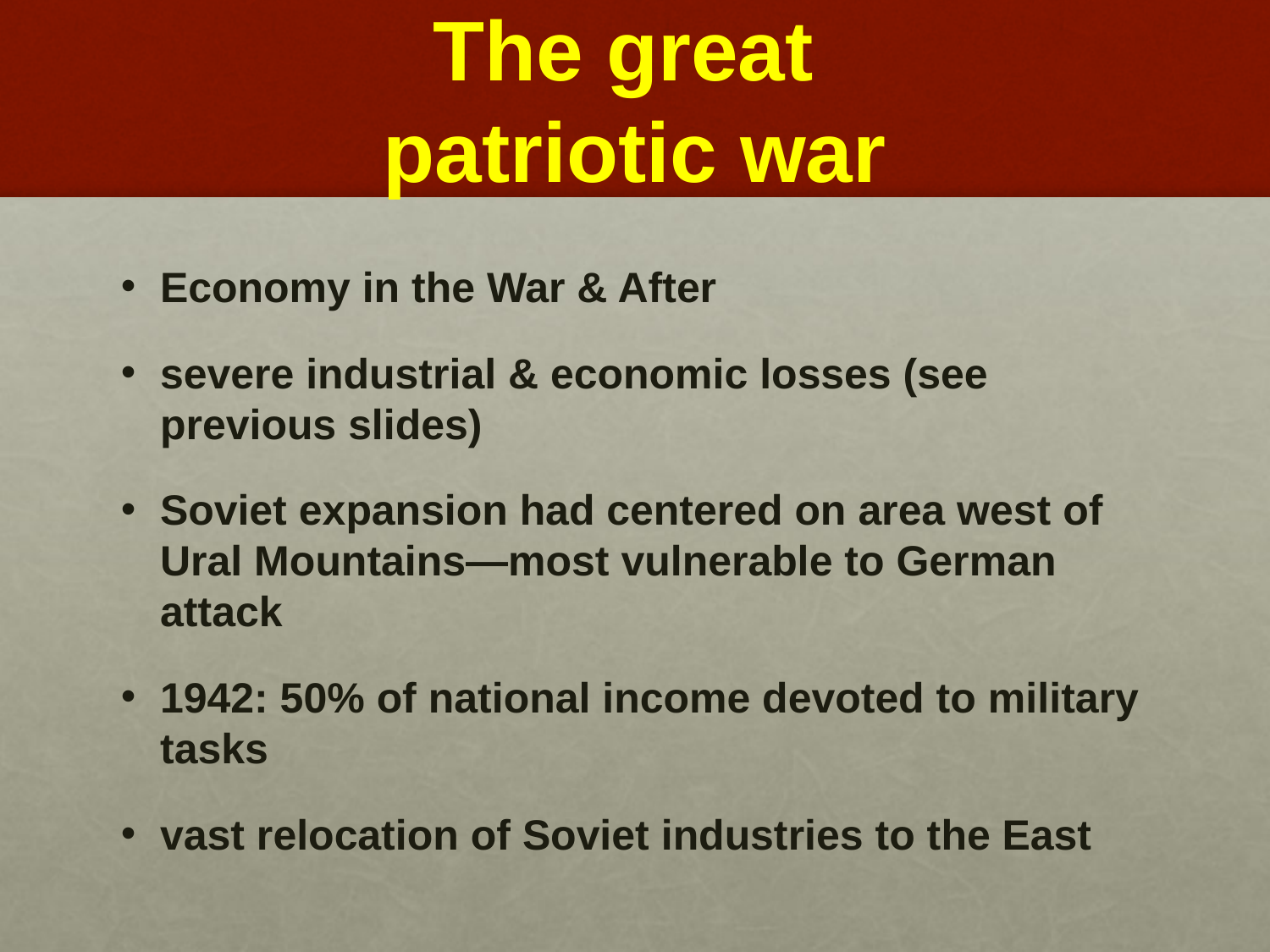

# The great patriotic war
Economy in the War & After
severe industrial & economic losses (see previous slides)
Soviet expansion had centered on area west of Ural Mountains—most vulnerable to German attack
1942: 50% of national income devoted to military tasks
vast relocation of Soviet industries to the East